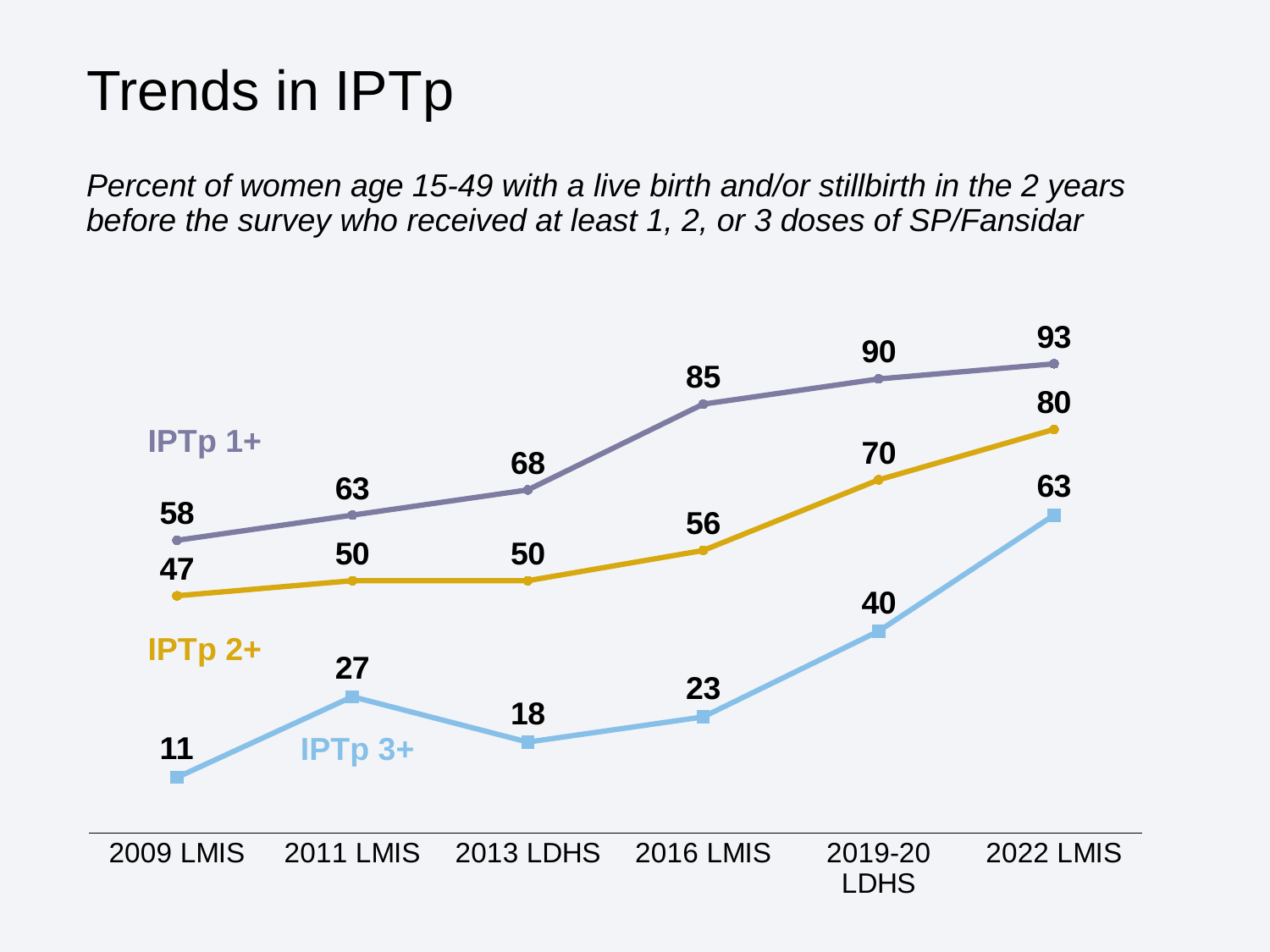

# Trends in IPTp
Percent of women age 15-49 with a live birth and/or stillbirth in the 2 years before the survey who received at least 1, 2, or 3 doses of SP/Fansidar

### Chart

| Category | TPIg 1+ | TPIg 2+ | TPIg 3+ |
|---|---|---|---|
| 2009 LMIS | 58.0 | 47.0 | 11.0 |
| 2011 LMIS | 63.0 | 50.0 | 27.0 |
| 2013 LDHS | 68.0 | 50.0 | 18.0 |
| 2016 LMIS | 85.0 | 56.0 | 23.0 |
| 2019-20 LDHS | 90.0 | 70.0 | 40.0 |
| 2022 LMIS | 93.0 | 80.0 | 63.0 |
IPTp 1+
IPTp 2+
IPTp 3+